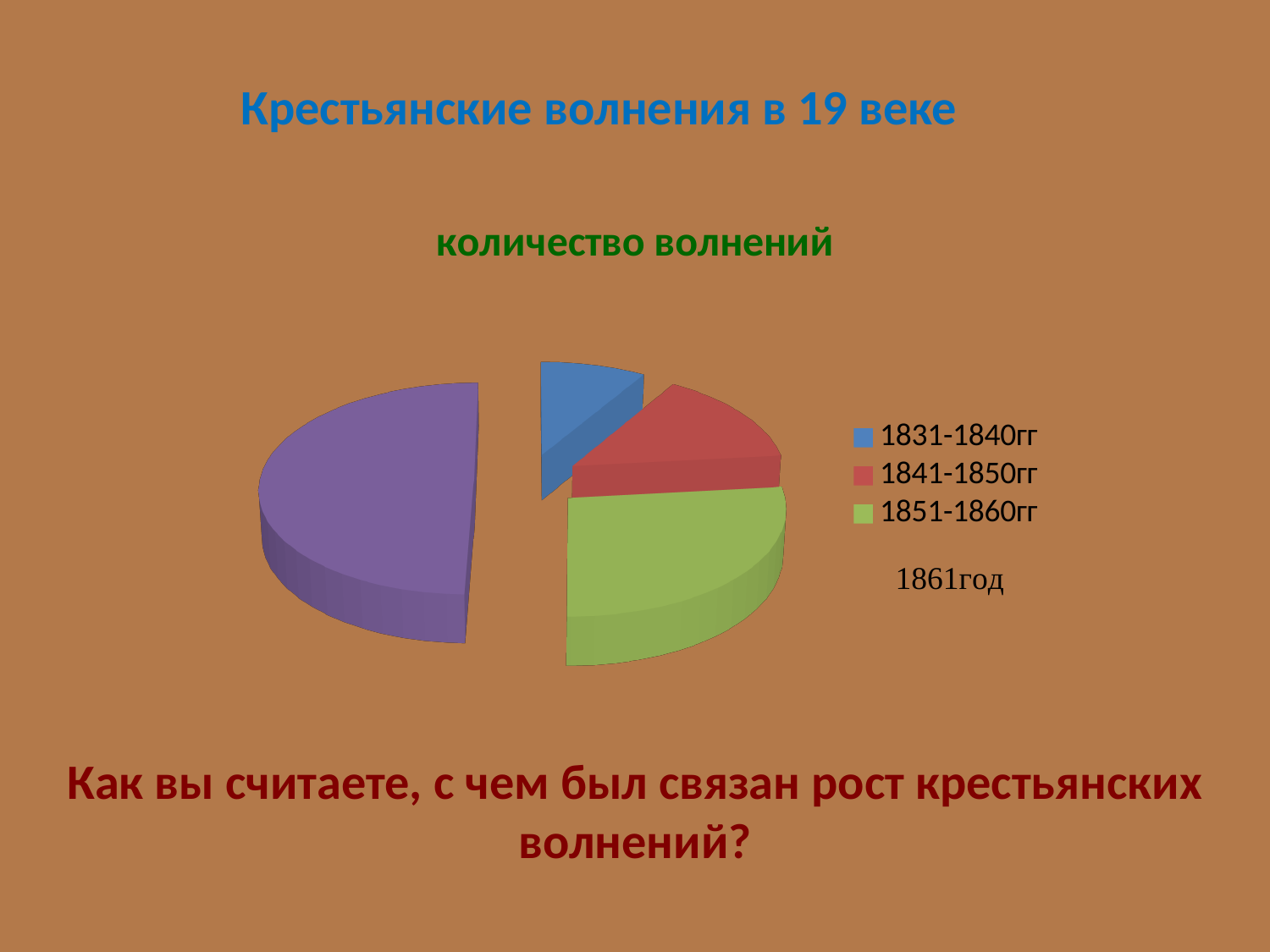

Крестьянские волнения в 19 веке

[unsupported chart]

Как вы считаете, с чем был связан рост крестьянских волнений?